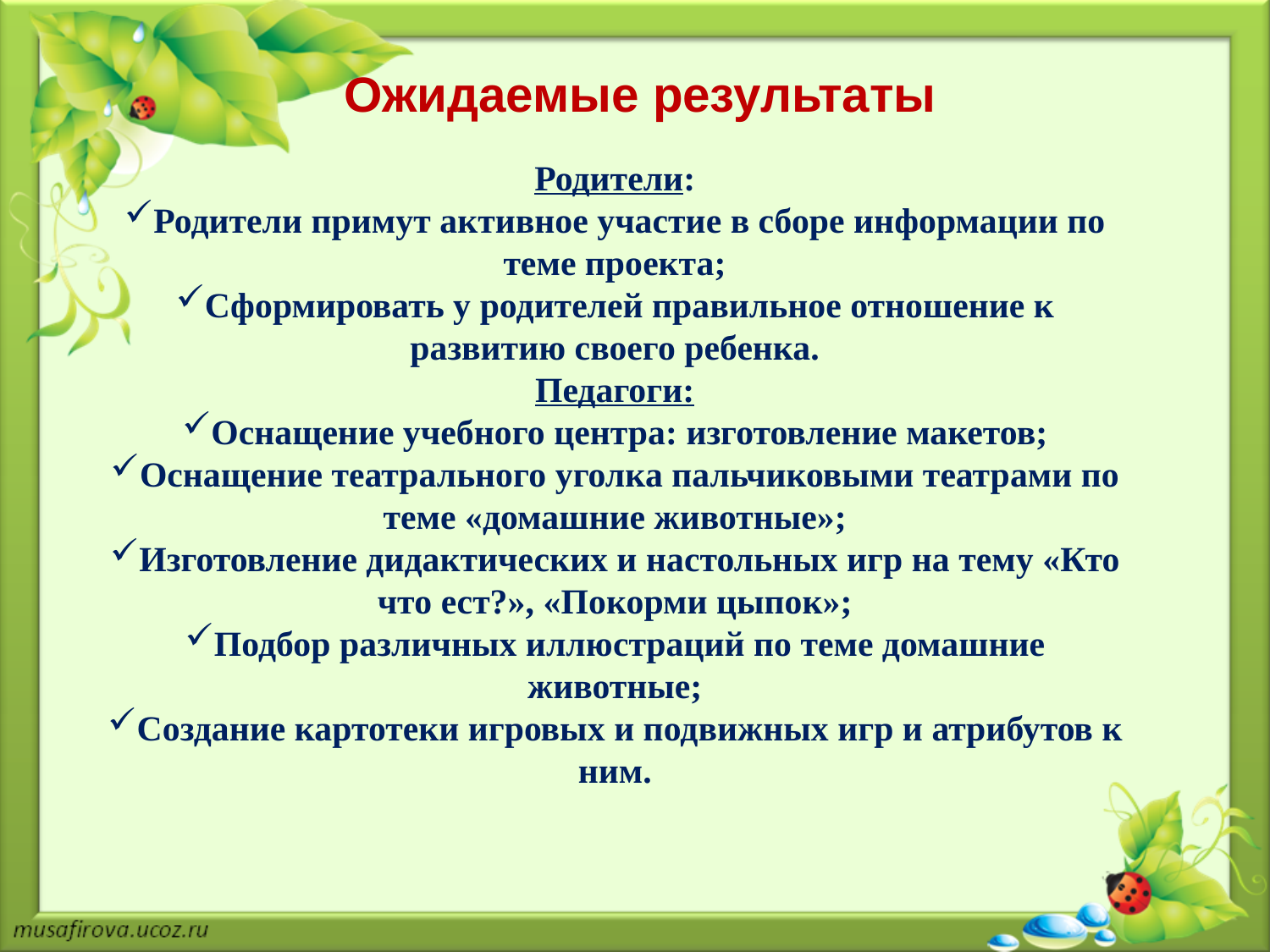

Ожидаемые результаты

Родители:
Родители примут активное участие в сборе информации по теме проекта;
Сформировать у родителей правильное отношение к развитию своего ребенка.
Педагоги:
Оснащение учебного центра: изготовление макетов;
Оснащение театрального уголка пальчиковыми театрами по теме «домашние животные»;
Изготовление дидактических и настольных игр на тему «Кто что ест?», «Покорми цыпок»;
Подбор различных иллюстраций по теме домашние животные;
Создание картотеки игровых и подвижных игр и атрибутов к ним.